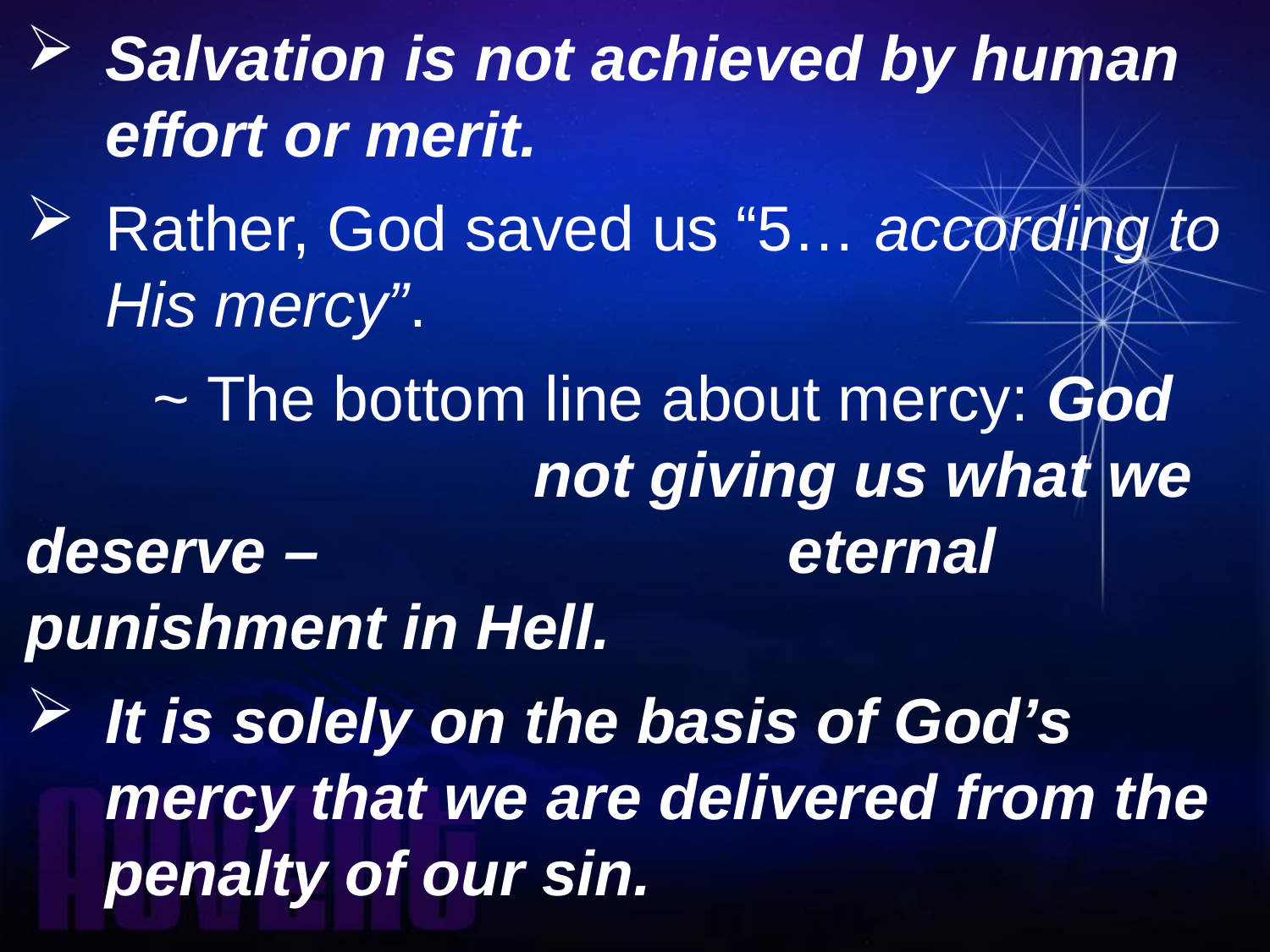

Salvation is not achieved by human effort or merit.
Rather, God saved us “5… according to His mercy”.
	~ The bottom line about mercy: God 				not giving us what we deserve –  				eternal punishment in Hell.
It is solely on the basis of God’s mercy that we are delivered from the penalty of our sin.